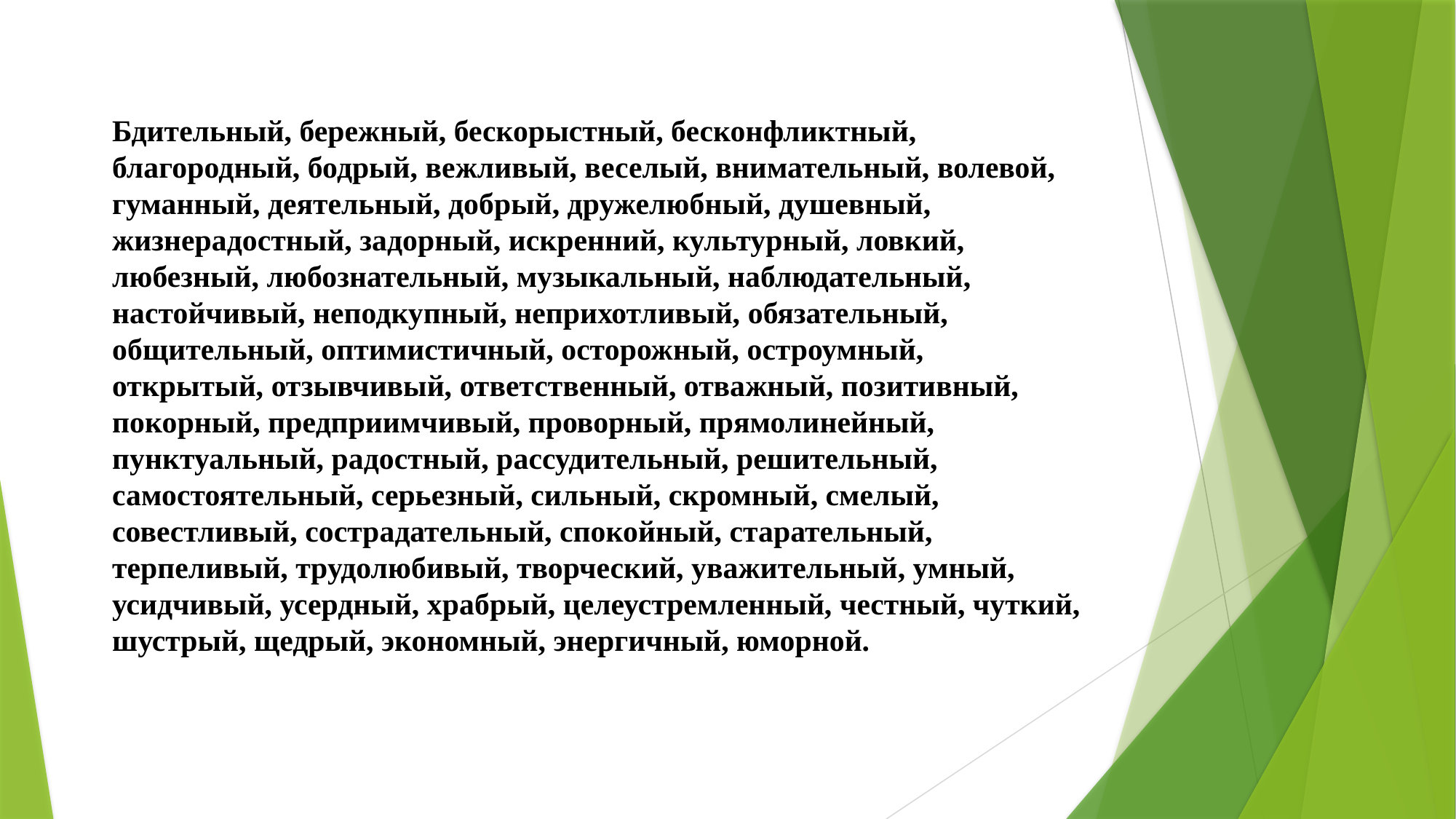

Бдительный, бережный, бескорыстный, бесконфликтный, благородный, бодрый, вежливый, веселый, внимательный, волевой, гуманный, деятельный, добрый, дружелюбный, душевный, жизнерадостный, задорный, искренний, культурный, ловкий, любезный, любознательный, музыкальный, наблюдательный, настойчивый, неподкупный, неприхотливый, обязательный, общительный, оптимистичный, осторожный, остроумный, открытый, отзывчивый, ответственный, отважный, позитивный, покорный, предприимчивый, проворный, прямолинейный, пунктуальный, радостный, рассудительный, решительный, самостоятельный, серьезный, сильный, скромный, смелый, совестливый, сострадательный, спокойный, старательный, терпеливый, трудолюбивый, творческий, уважительный, умный, усидчивый, усердный, храбрый, целеустремленный, честный, чуткий, шустрый, щедрый, экономный, энергичный, юморной.